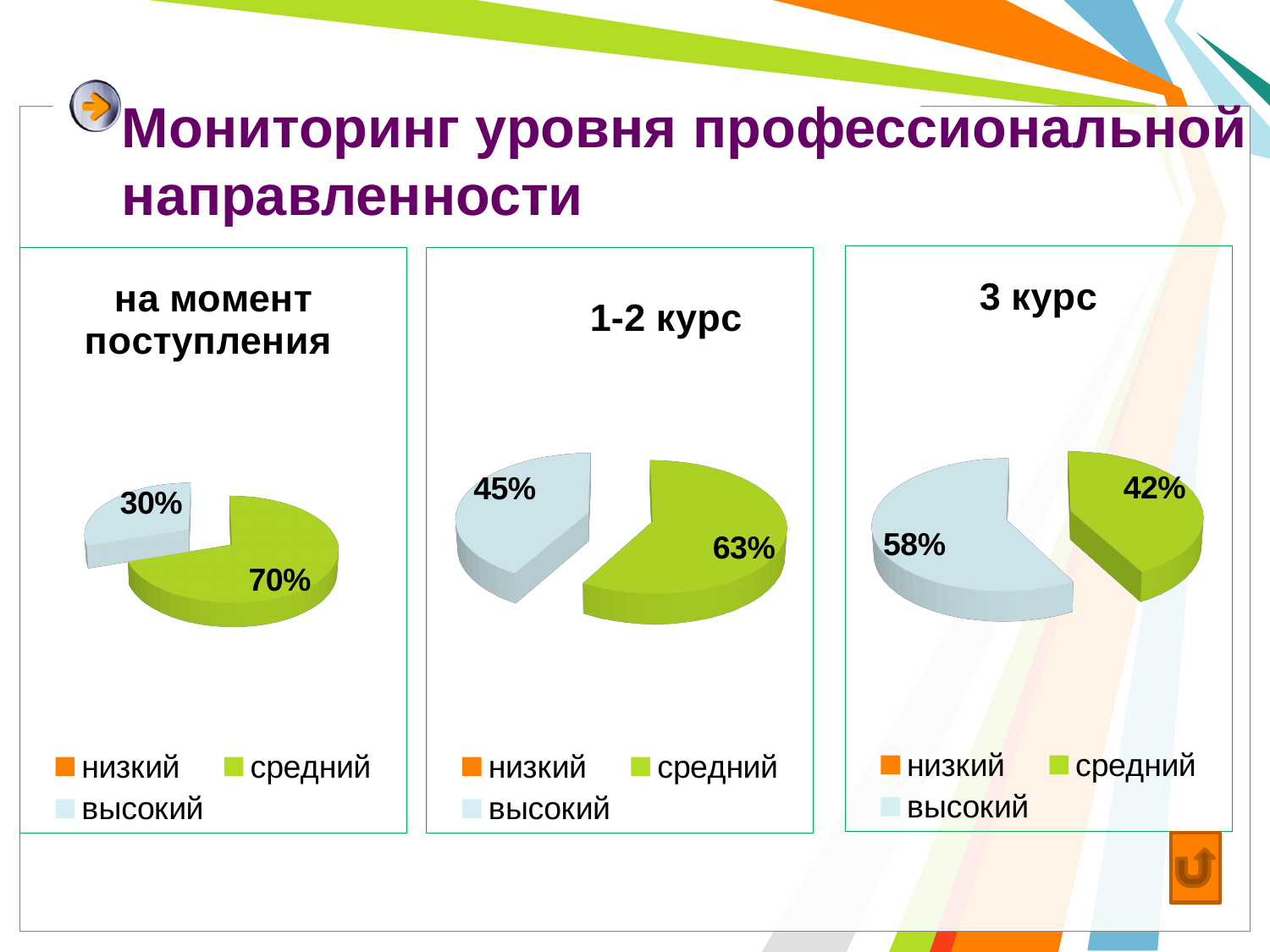

# Мониторинг уровня профессиональной направленности

[unsupported chart]

[unsupported chart]

[unsupported chart]